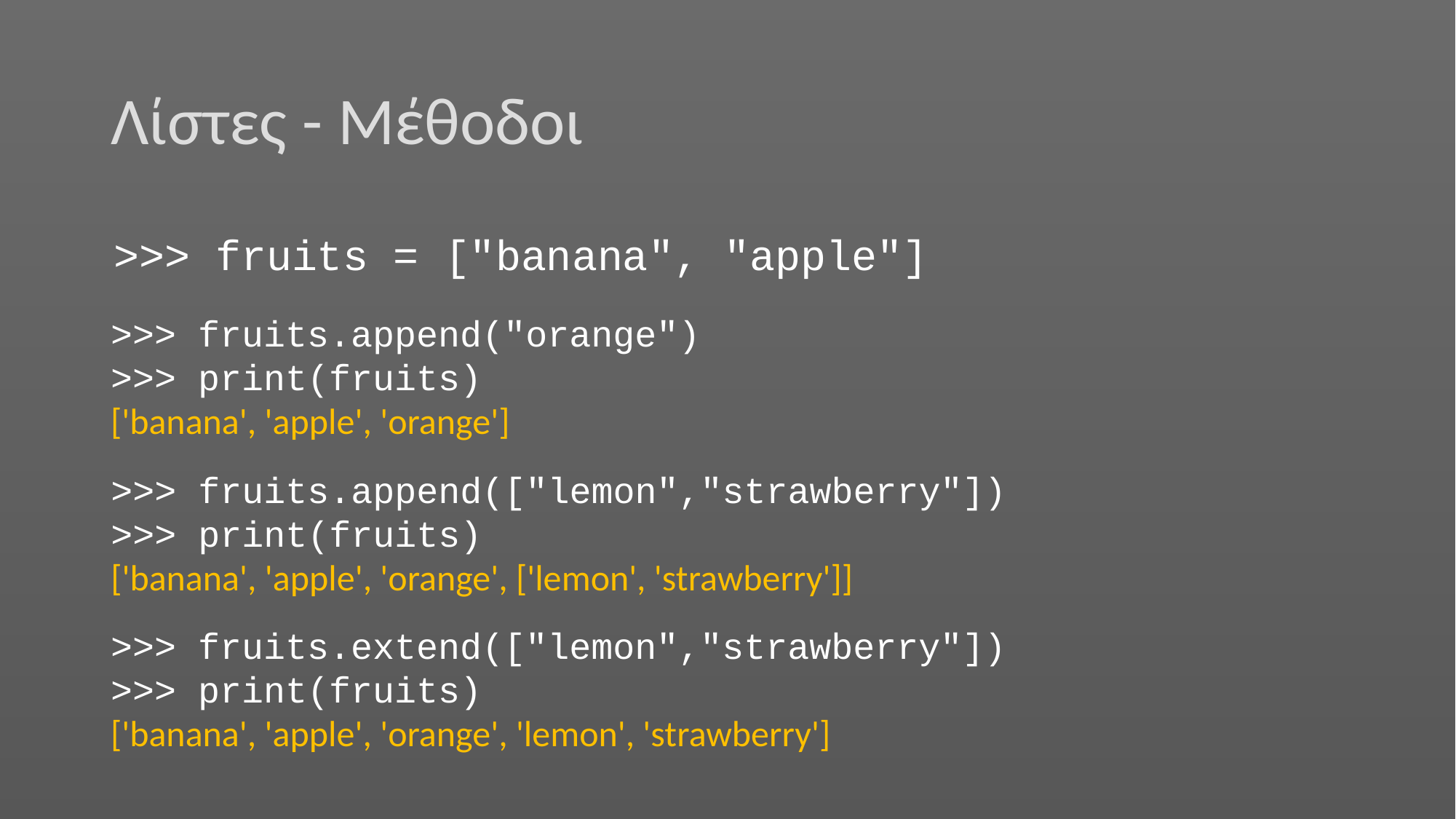

# Λίστες - Μέθοδοι
>>> fruits = ["banana", "apple"]
>>> fruits.append("orange")
>>> print(fruits)
['banana', 'apple', 'orange']
>>> fruits.append(["lemon","strawberry"])
>>> print(fruits)
['banana', 'apple', 'orange', ['lemon', 'strawberry']]
>>> fruits.extend(["lemon","strawberry"])
>>> print(fruits)
['banana', 'apple', 'orange', 'lemon', 'strawberry']